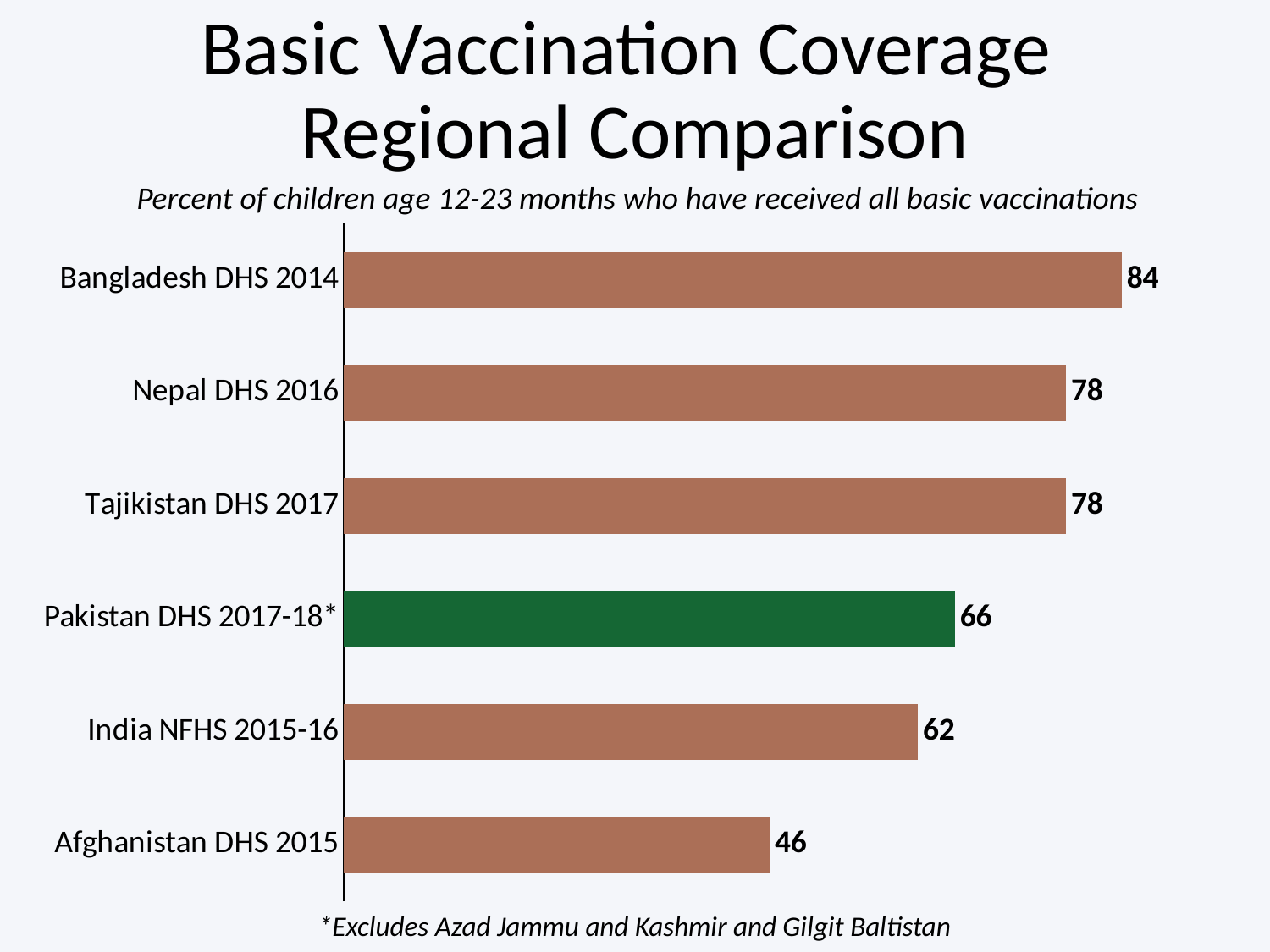

# Basic Vaccination Coverage Regional Comparison
Percent of children age 12-23 months who have received all basic vaccinations

### Chart

| Category | Series 1 |
|---|---|
| Afghanistan DHS 2015 | 46.0 |
| India NFHS 2015-16 | 62.0 |
| Pakistan DHS 2017-18* | 66.0 |
| Tajikistan DHS 2017 | 78.0 |
| Nepal DHS 2016 | 78.0 |
| Bangladesh DHS 2014 | 84.0 |
*Excludes Azad Jammu and Kashmir and Gilgit Baltistan